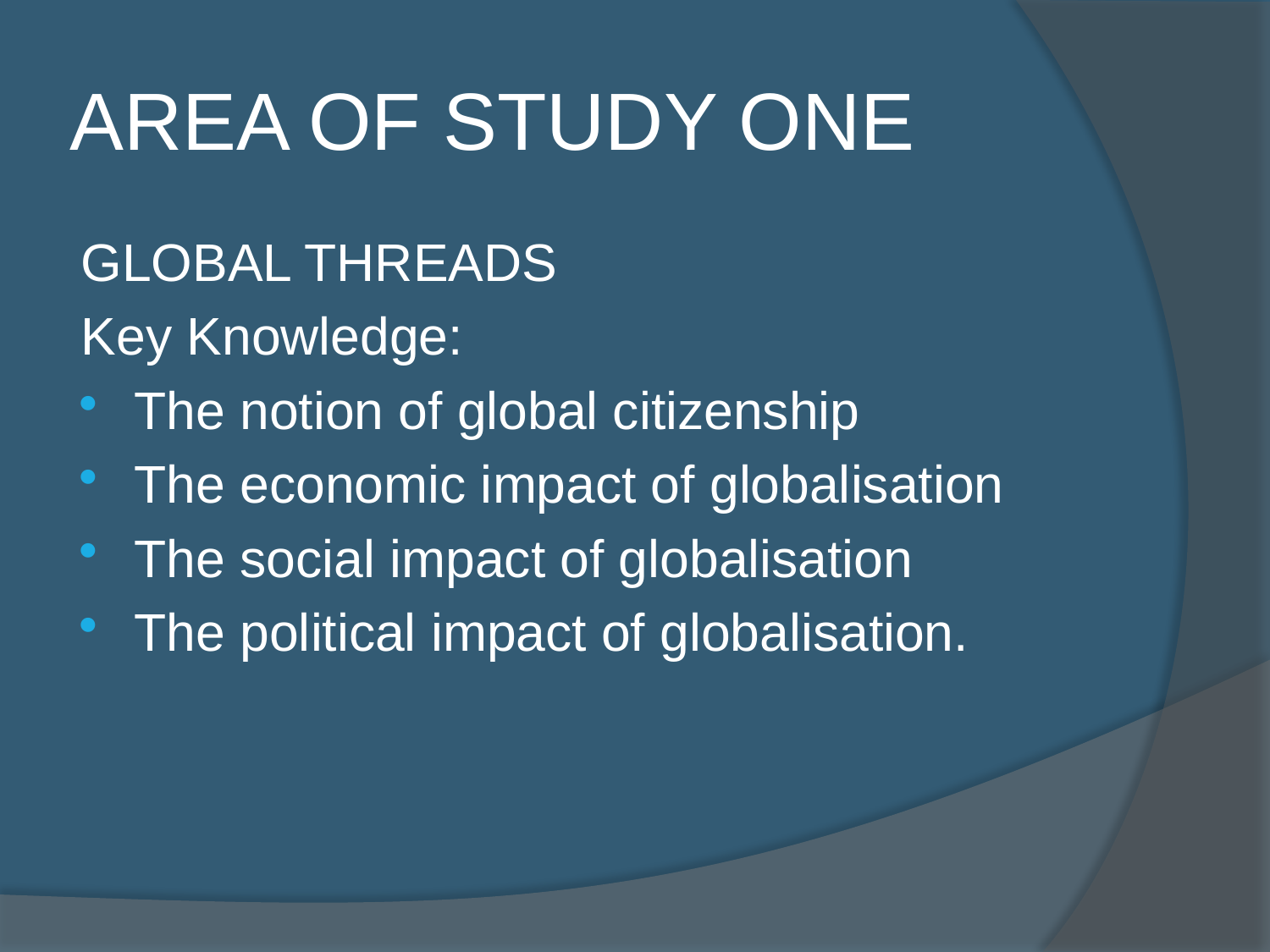

# AREA OF STUDY ONE
GLOBAL THREADS
Key Knowledge:
The notion of global citizenship
The economic impact of globalisation
The social impact of globalisation
The political impact of globalisation.